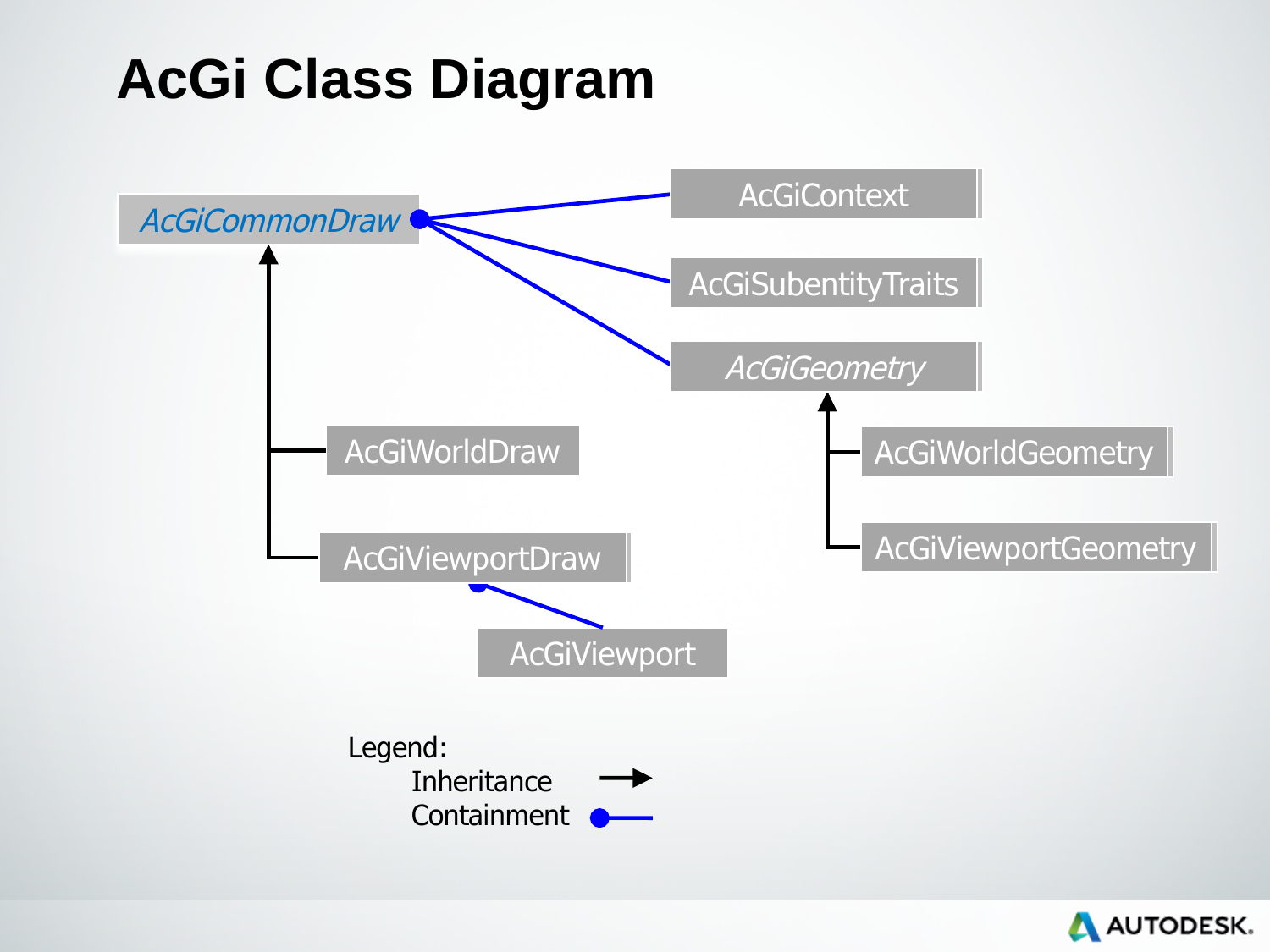

# AcGi Class Diagram
AcGiContext
AcGiContext
AcGiContext
AcGiCommonDraw
AcGiSubentityTraits
AcGiSubentityTraits
AcGiSubentityTraits
AcGiGeometry
AcGiGeometry
AcGiGeometry
AcGiWorldDraw
AcGiWorldGeometry
AcGiWorldGeometry
AcGiWorldGeometry
AcGiViewportGeometry
AcGiViewportGeometry
AcGiViewportDraw
AcGiViewportDraw
AcGiViewport
Legend:
Inheritance
Containment